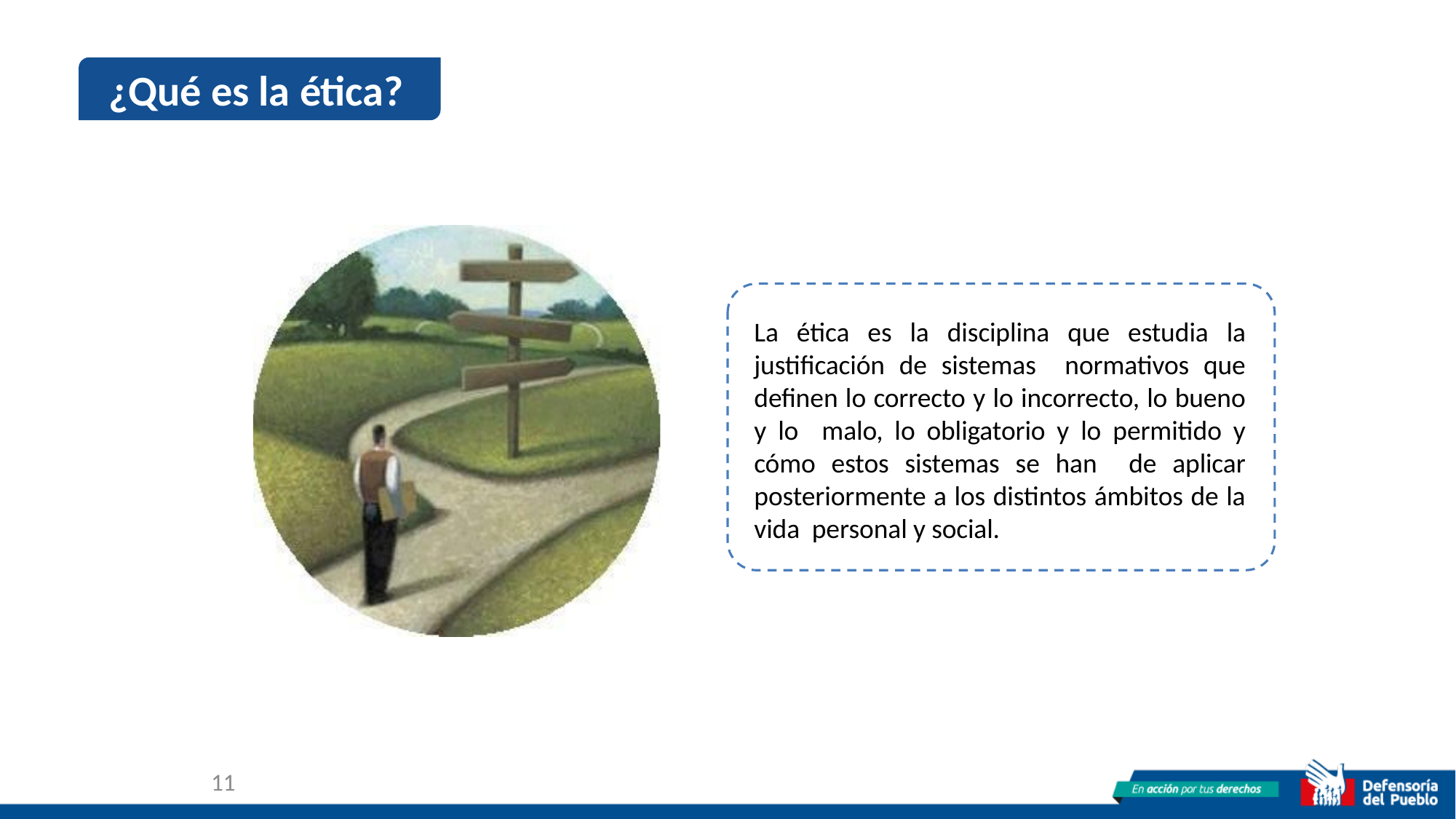

¿Qué es la ética?

La ética es la disciplina que estudia la justificación de sistemas  normativos que definen lo correcto y lo incorrecto, lo bueno y lo  malo, lo obligatorio y lo permitido y cómo estos sistemas se han  de aplicar posteriormente a los distintos ámbitos de la vida  personal y social.
11